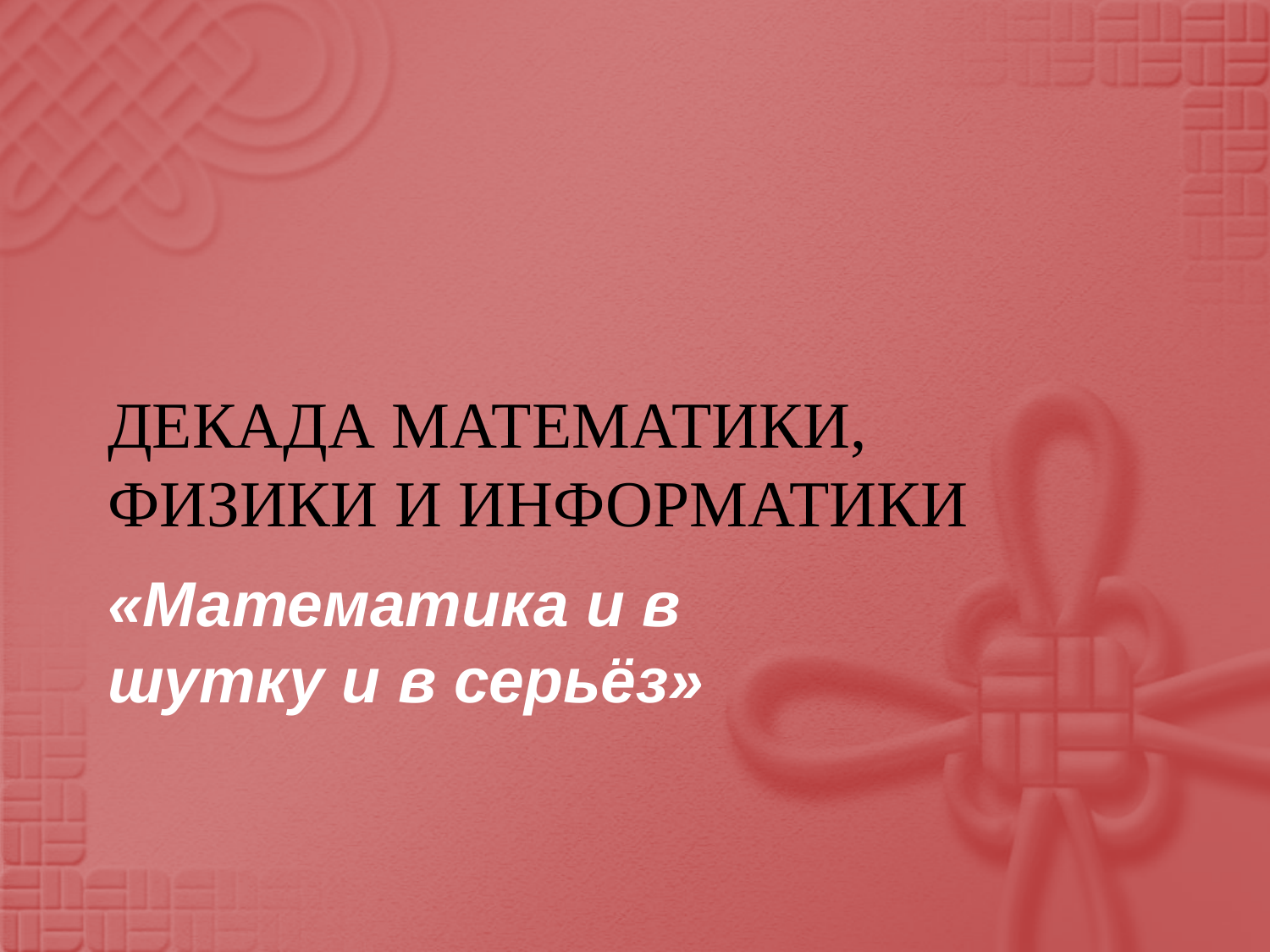

# Декада математики, физики и информатики
«Математика и в шутку и в серьёз»